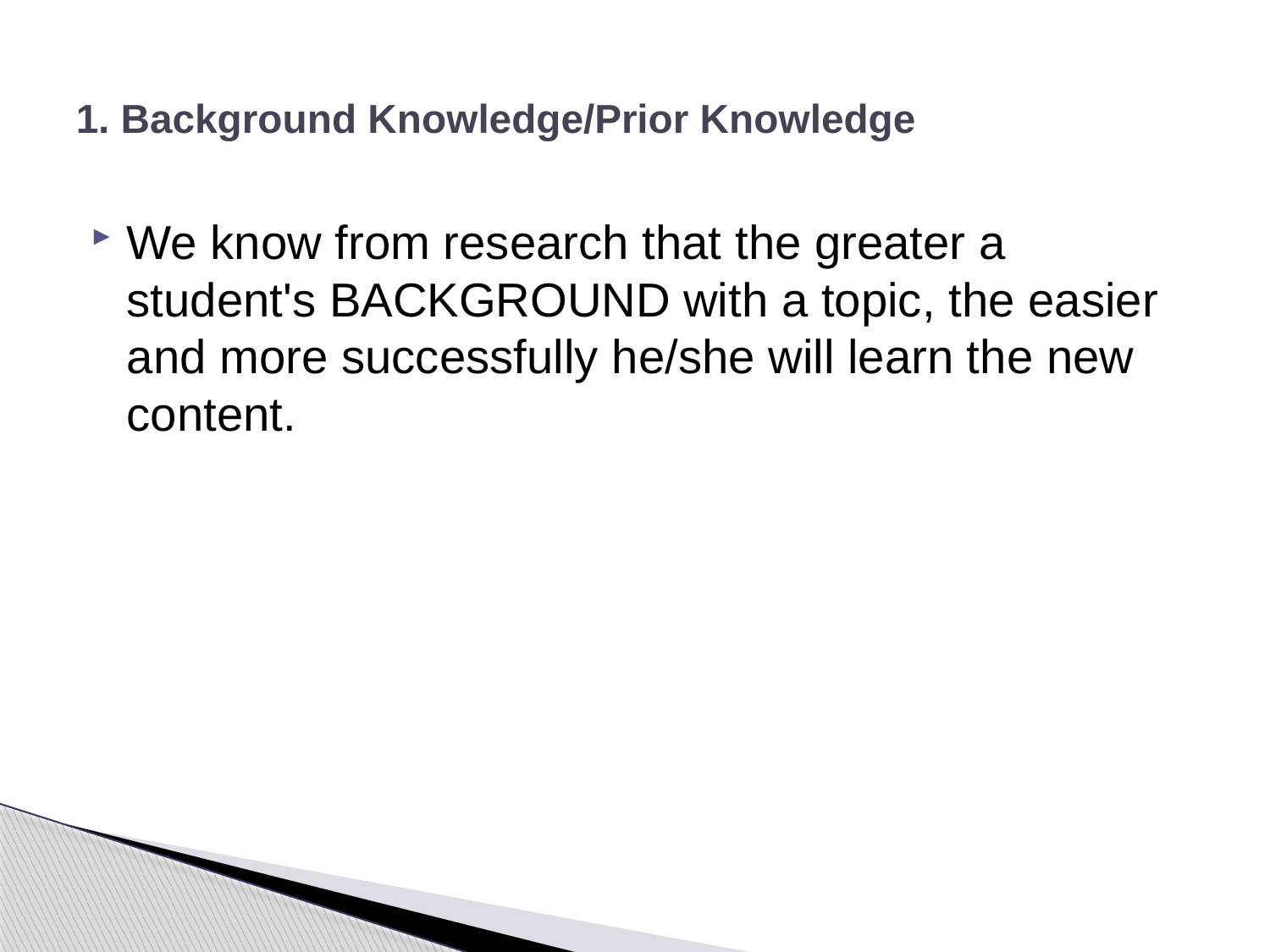

# 1. Background Knowledge/Prior Knowledge
We know from research that the greater a student's BACKGROUND with a topic, the easier and more successfully he/she will learn the new content.